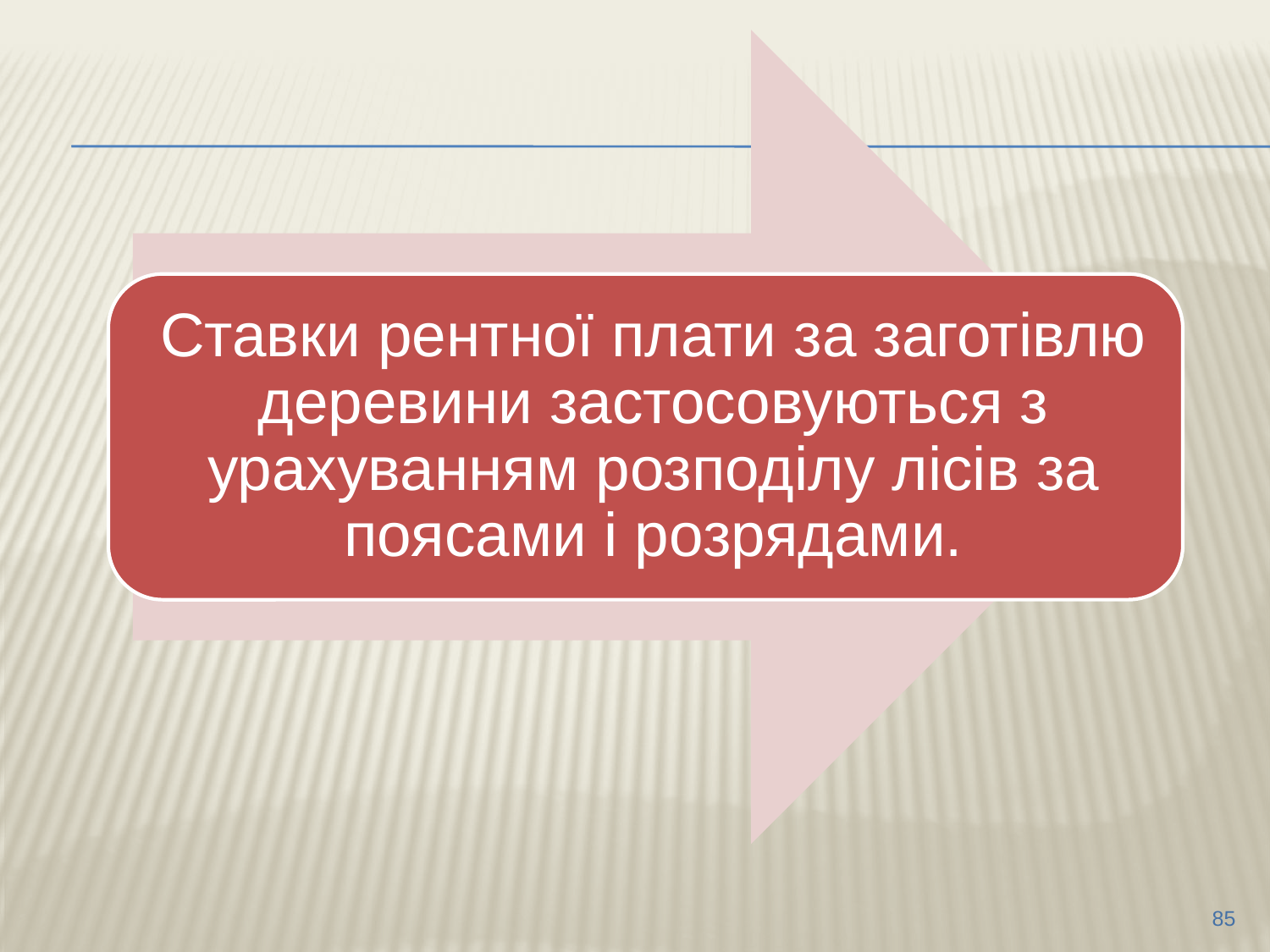

Ставки рентної плати за заготівлю деревини застосовуються з урахуванням розподілу лісів за поясами і розрядами.
85